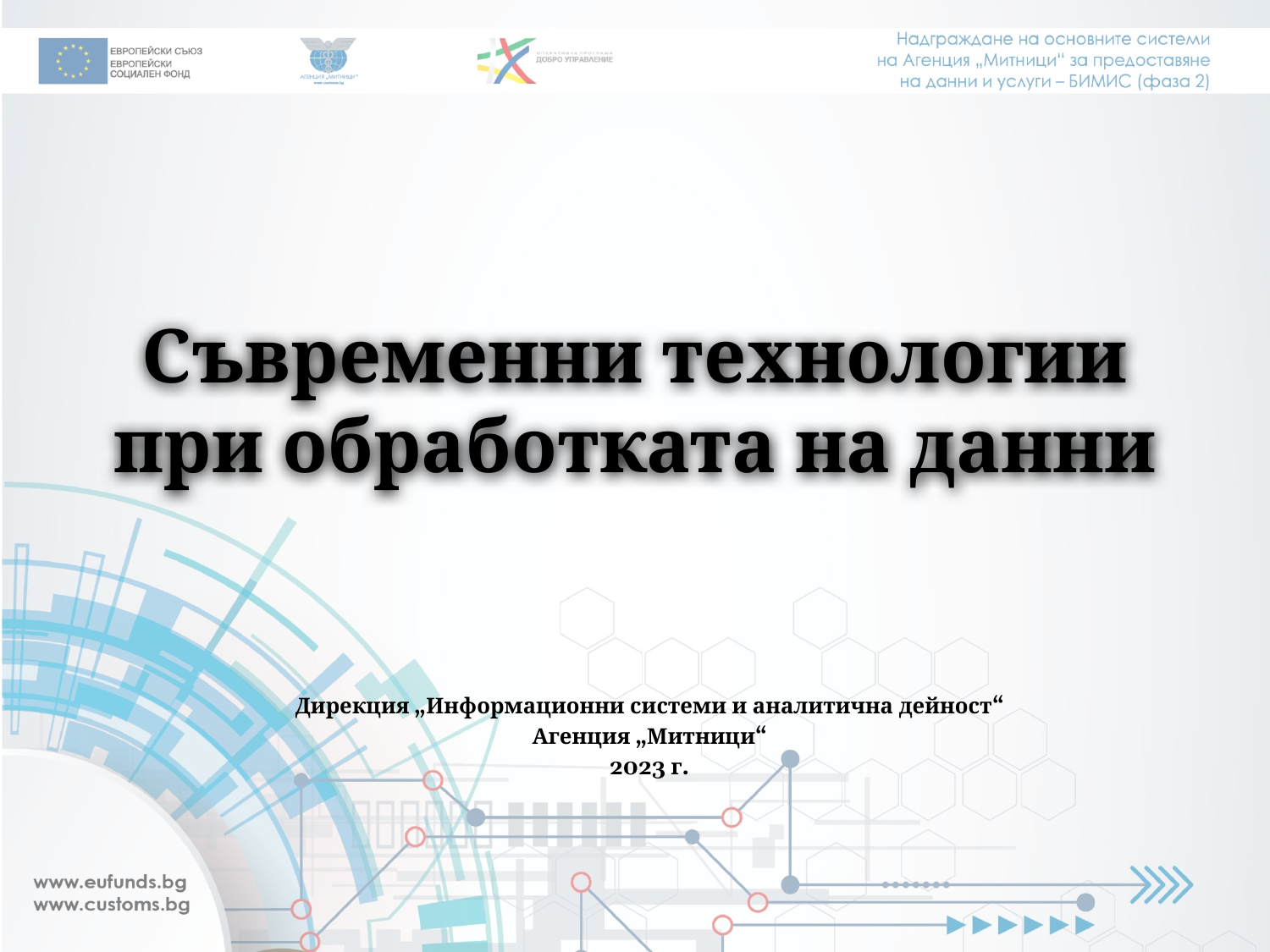

# Съвременни технологии при обработката на данни
Дирекция „Информационни системи и аналитична дейност“
Агенция „Митници“
2023 г.